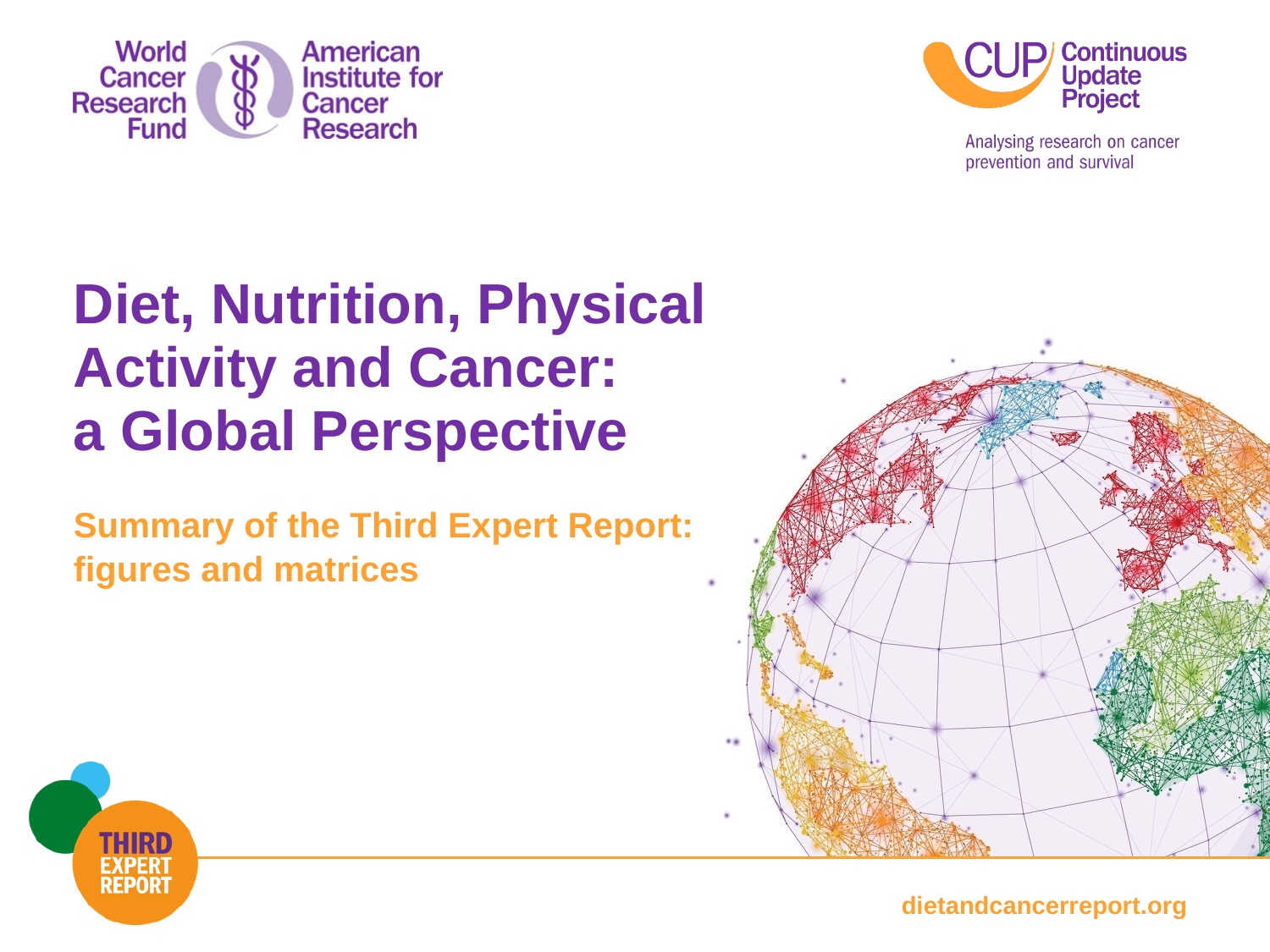

Summary of the Third Expert Report:
figures and matrices